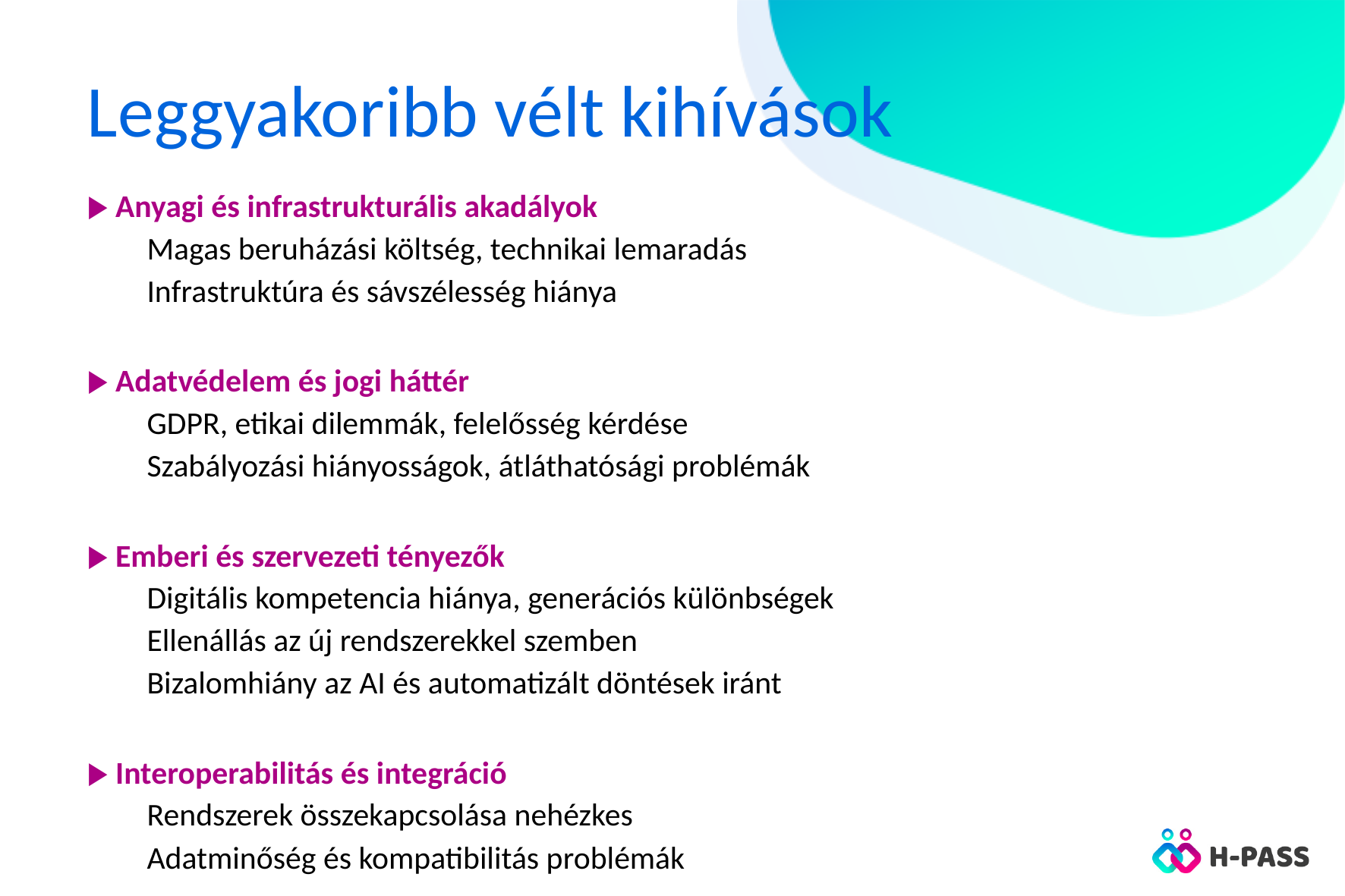

# Leggyakoribb vélt kihívások
▶ Anyagi és infrastrukturális akadályok
Magas beruházási költség, technikai lemaradás
Infrastruktúra és sávszélesség hiánya

▶ Adatvédelem és jogi háttér
GDPR, etikai dilemmák, felelősség kérdése
Szabályozási hiányosságok, átláthatósági problémák

▶ Emberi és szervezeti tényezők
Digitális kompetencia hiánya, generációs különbségek
Ellenállás az új rendszerekkel szemben
Bizalomhiány az AI és automatizált döntések iránt

▶ Interoperabilitás és integráció
Rendszerek összekapcsolása nehézkes
Adatminőség és kompatibilitás problémák